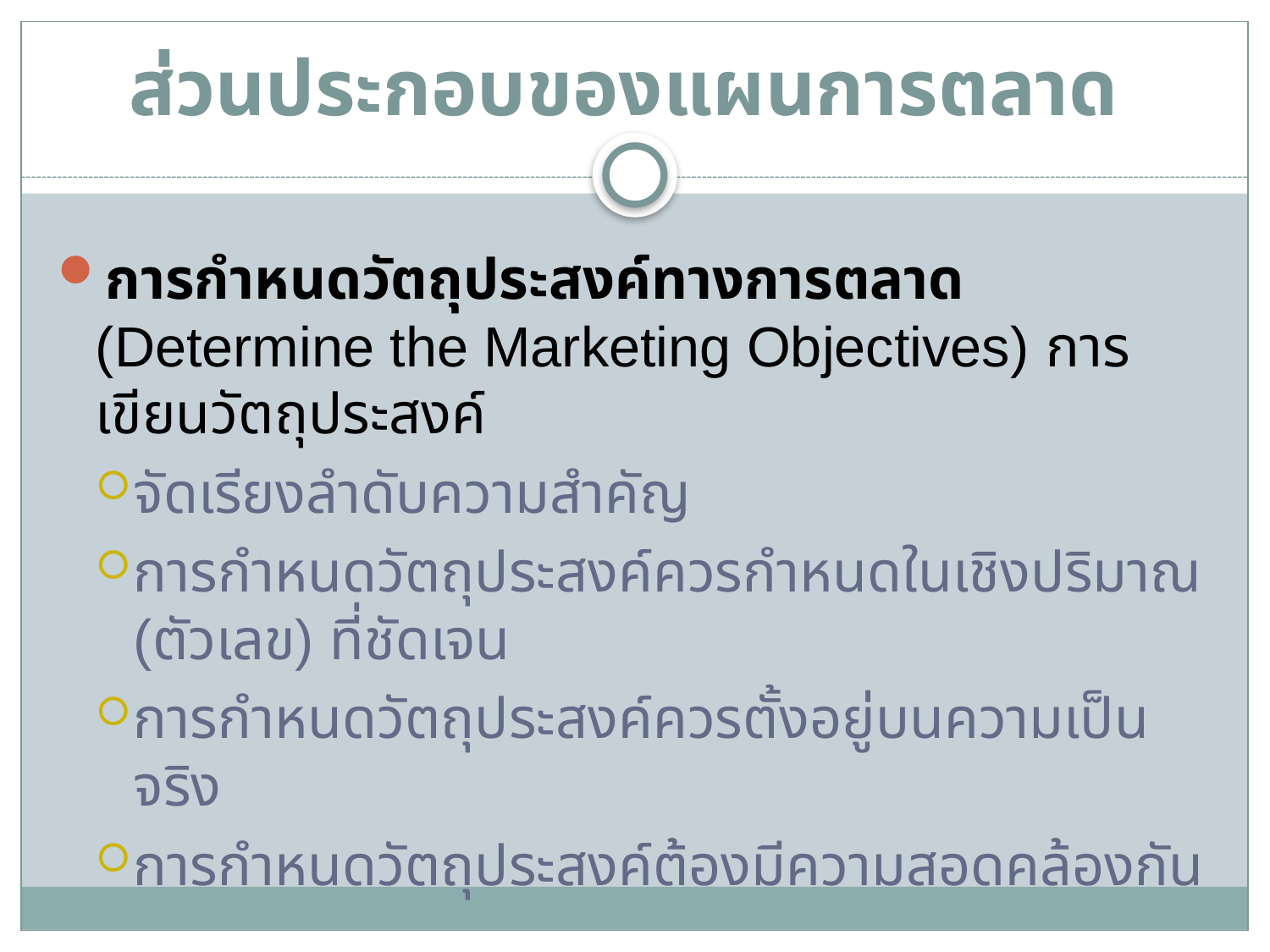

# ส่วนประกอบของแผนการตลาด
การกำหนดวัตถุประสงค์ทางการตลาด (Determine the Marketing Objectives) การเขียนวัตถุประสงค์
จัดเรียงลำดับความสำคัญ
การกำหนดวัตถุประสงค์ควรกำหนดในเชิงปริมาณ (ตัวเลข) ที่ชัดเจน
การกำหนดวัตถุประสงค์ควรตั้งอยู่บนความเป็นจริง
การกำหนดวัตถุประสงค์ต้องมีความสอดคล้องกัน